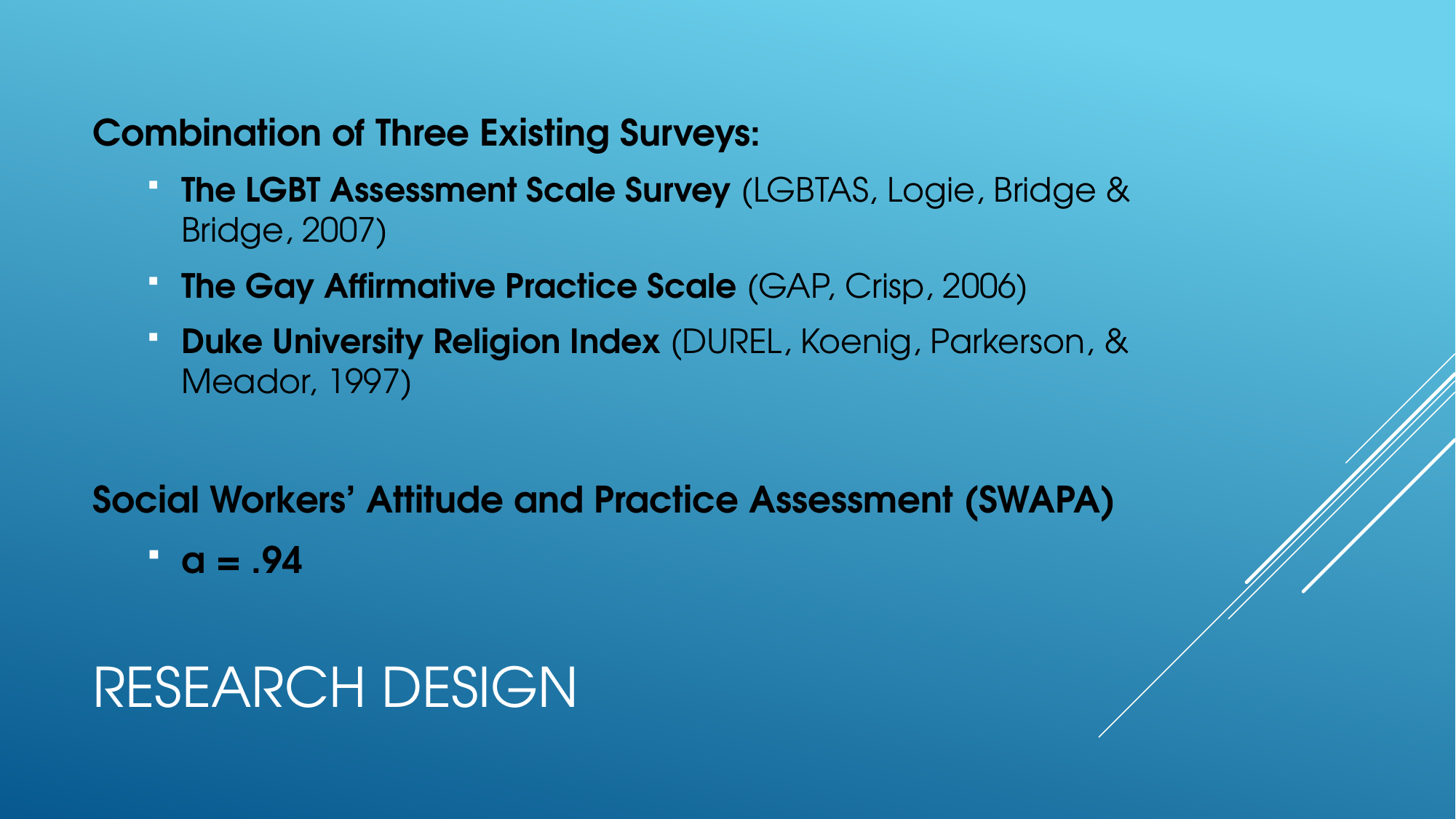

Combination of Three Existing Surveys:
The LGBT Assessment Scale Survey (LGBTAS, Logie, Bridge & Bridge, 2007)
The Gay Affirmative Practice Scale (GAP, Crisp, 2006)
Duke University Religion Index (DUREL, Koenig, Parkerson, & Meador, 1997)

Social Workers’ Attitude and Practice Assessment (SWAPA)
a = .94

# Research Design